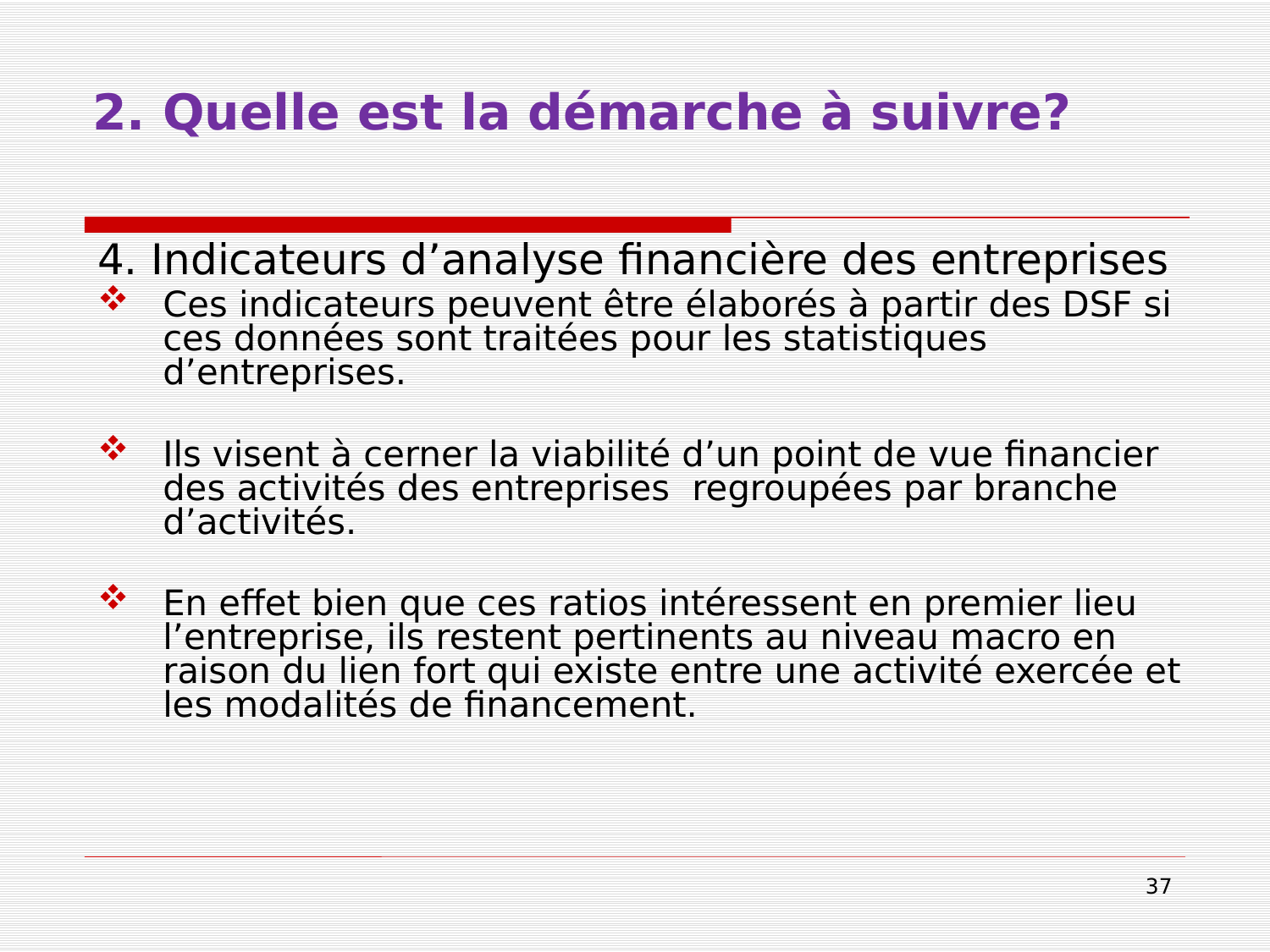

# 2. Quelle est la démarche à suivre?
4. Indicateurs d’analyse financière des entreprises
Ces indicateurs peuvent être élaborés à partir des DSF si ces données sont traitées pour les statistiques d’entreprises.

Ils visent à cerner la viabilité d’un point de vue financier des activités des entreprises  regroupées par branche d’activités.

En effet bien que ces ratios intéressent en premier lieu l’entreprise, ils restent pertinents au niveau macro en raison du lien fort qui existe entre une activité exercée et les modalités de financement.

37